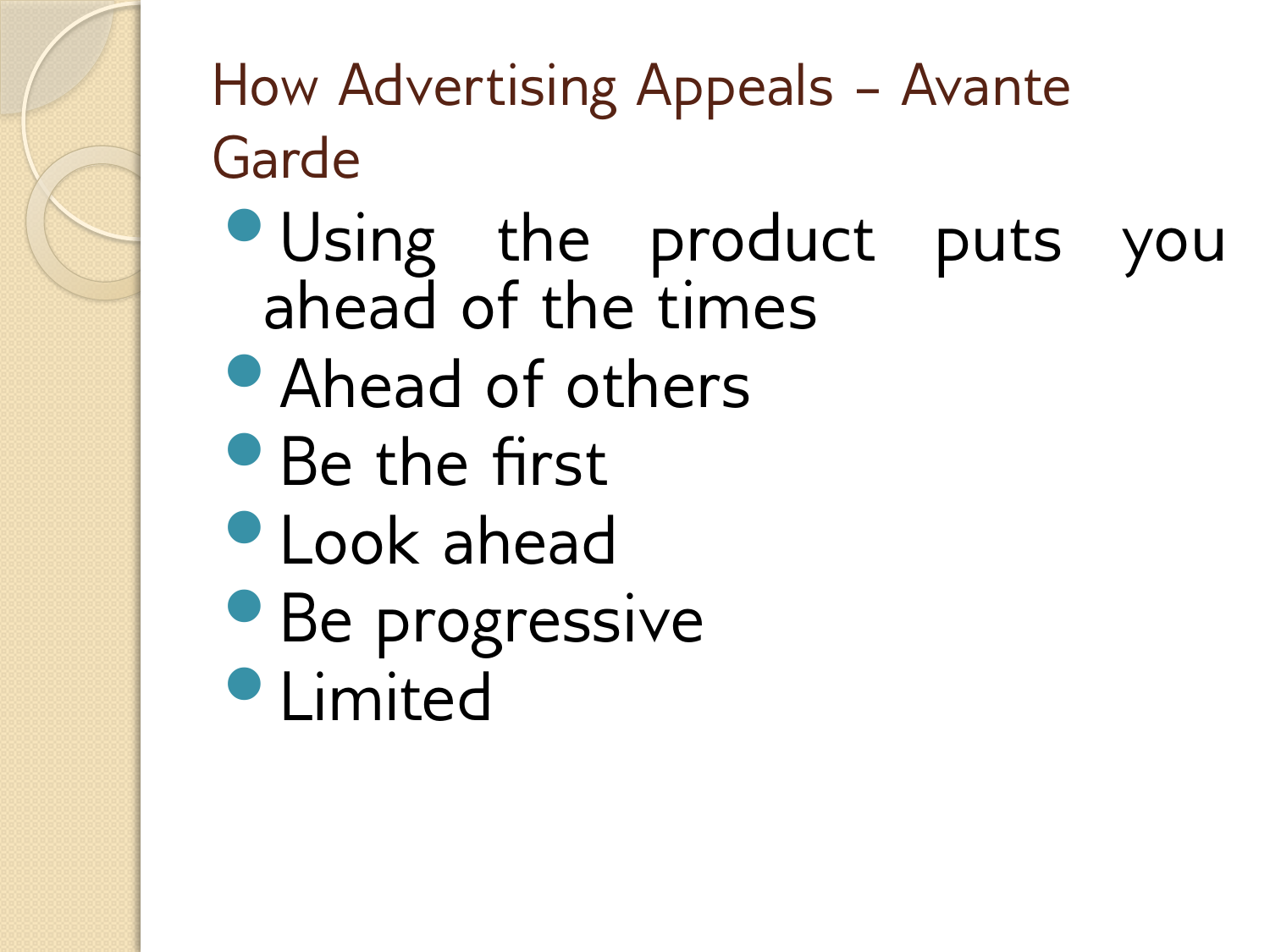

# How Advertising Appeals – Avante Garde
Using the product puts you ahead of the times
Ahead of others
Be the first
Look ahead
Be progressive
Limited